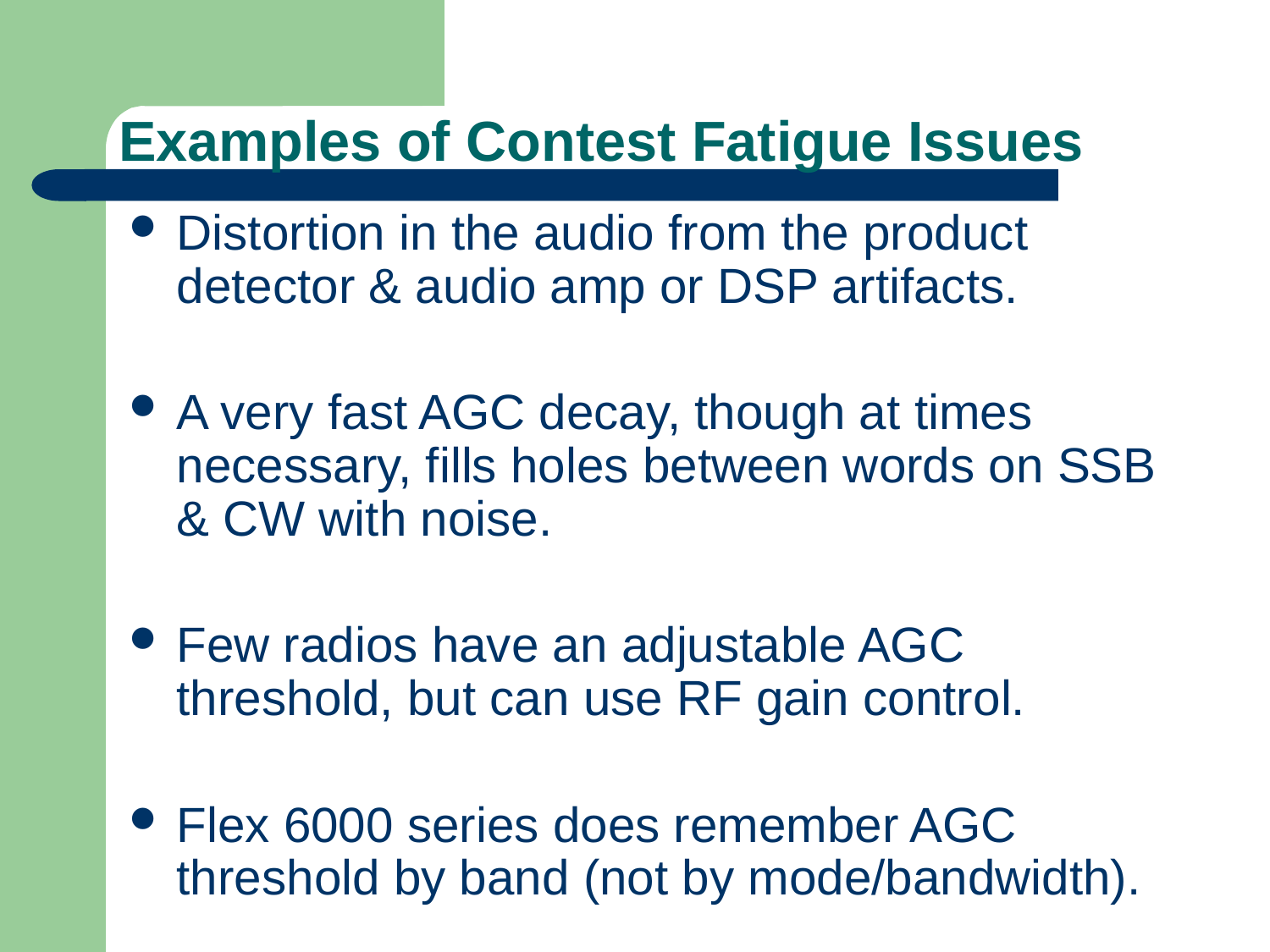

# Examples of Contest Fatigue Issues
Distortion in the audio from the product detector & audio amp or DSP artifacts.

A very fast AGC decay, though at times necessary, fills holes between words on SSB & CW with noise.

Few radios have an adjustable AGC threshold, but can use RF gain control.

Flex 6000 series does remember AGC threshold by band (not by mode/bandwidth).